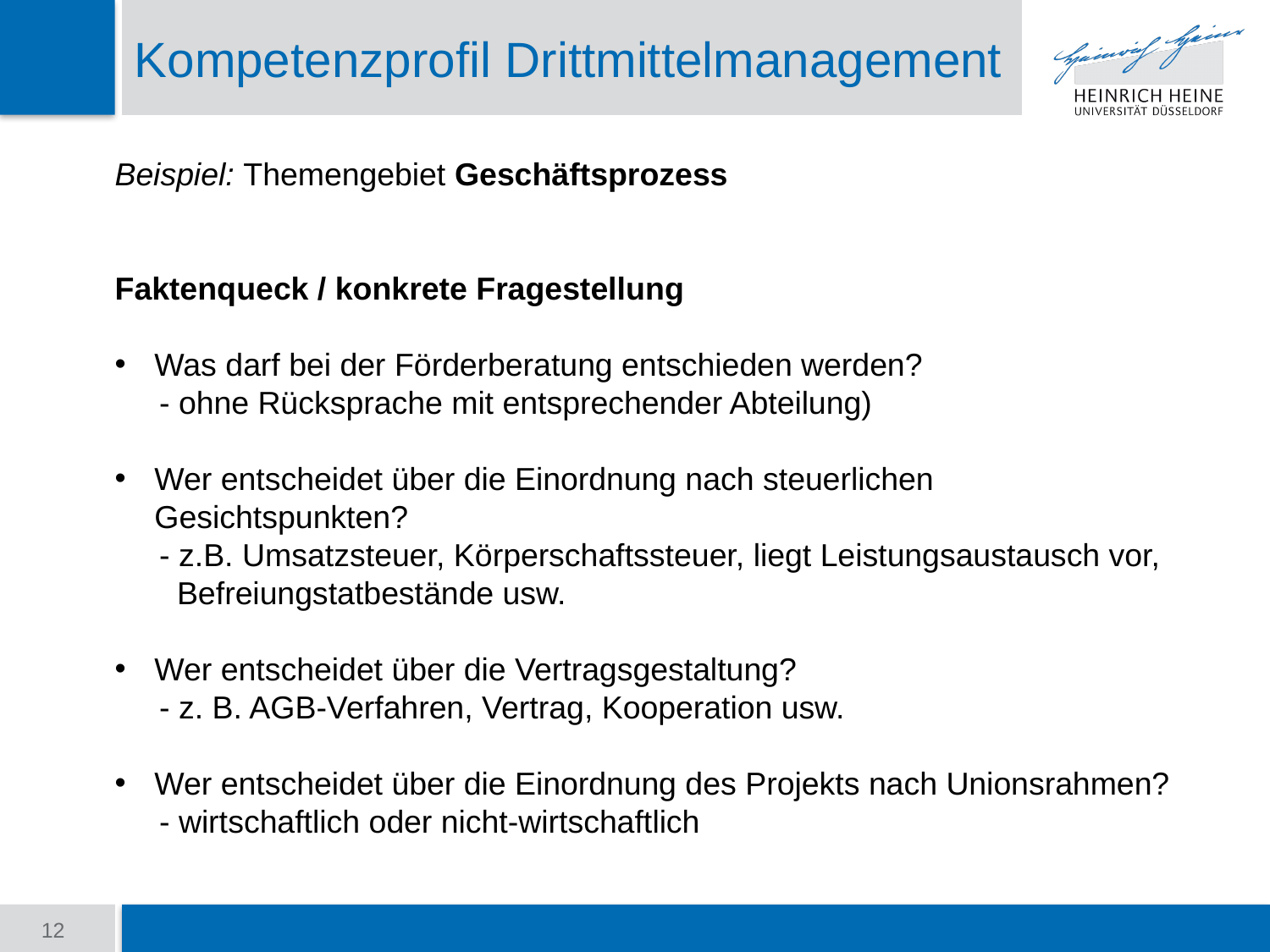

# Kompetenzprofil Drittmittelmanagement
Beispiel: Themengebiet Geschäftsprozess

Faktenqueck / konkrete Fragestellung

Was darf bei der Förderberatung entschieden werden?
     - ohne Rücksprache mit entsprechender Abteilung)

Wer entscheidet über die Einordnung nach steuerlichen Gesichtspunkten?
     - z.B. Umsatzsteuer, Körperschaftssteuer, liegt Leistungsaustausch vor,
       Befreiungstatbestände usw.

Wer entscheidet über die Vertragsgestaltung?
     - z. B. AGB-Verfahren, Vertrag, Kooperation usw.

Wer entscheidet über die Einordnung des Projekts nach Unionsrahmen?
     - wirtschaftlich oder nicht-wirtschaftlich

12